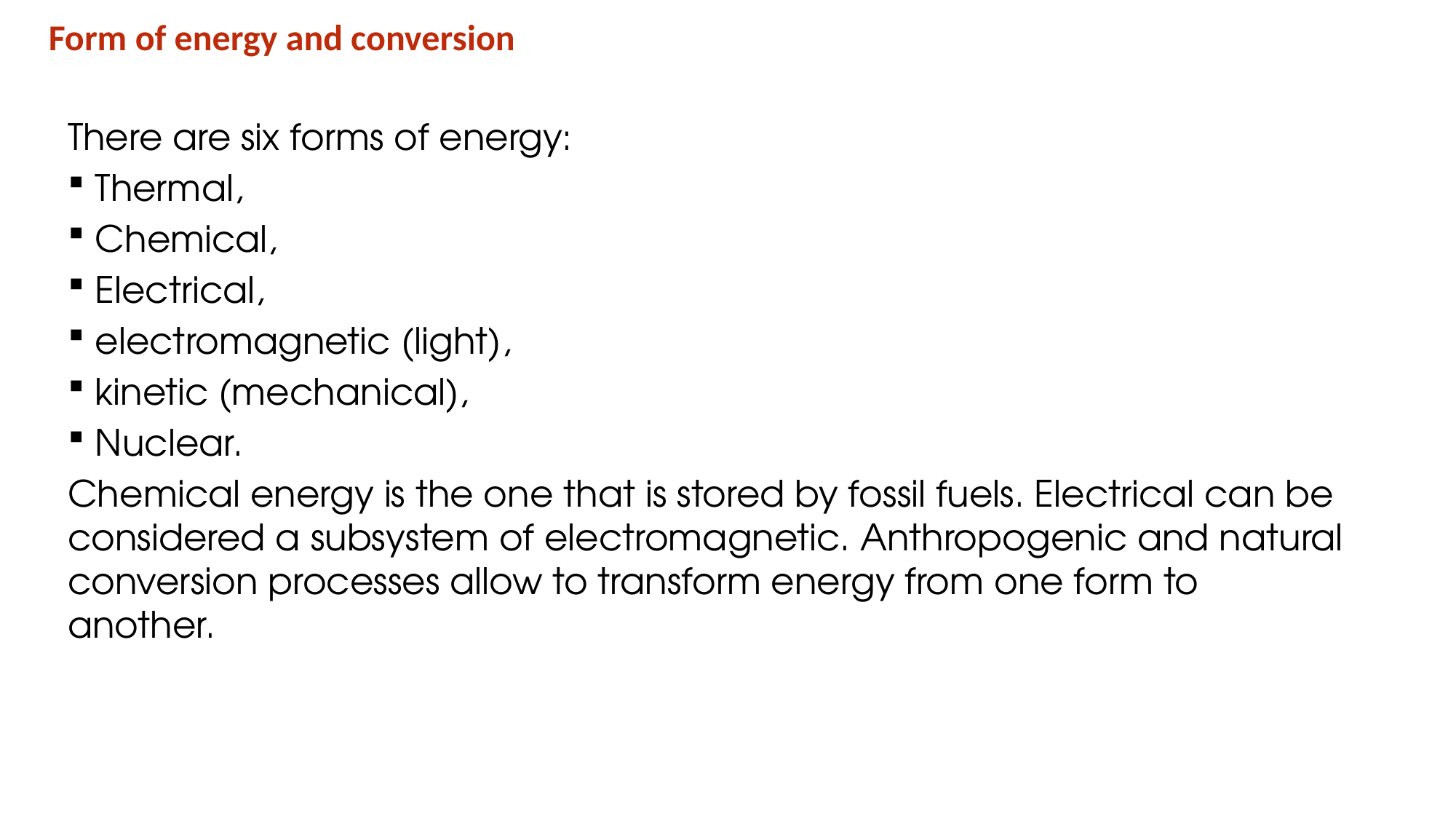

Form of energy and conversion
There are six forms of energy:
Thermal,
Chemical,
Electrical,
electromagnetic (light),
kinetic (mechanical),
Nuclear.
Chemical energy is the one that is stored by fossil fuels. Electrical can be considered a subsystem of electromagnetic. Anthropogenic and natural conversion processes allow to transform energy from one form to another.